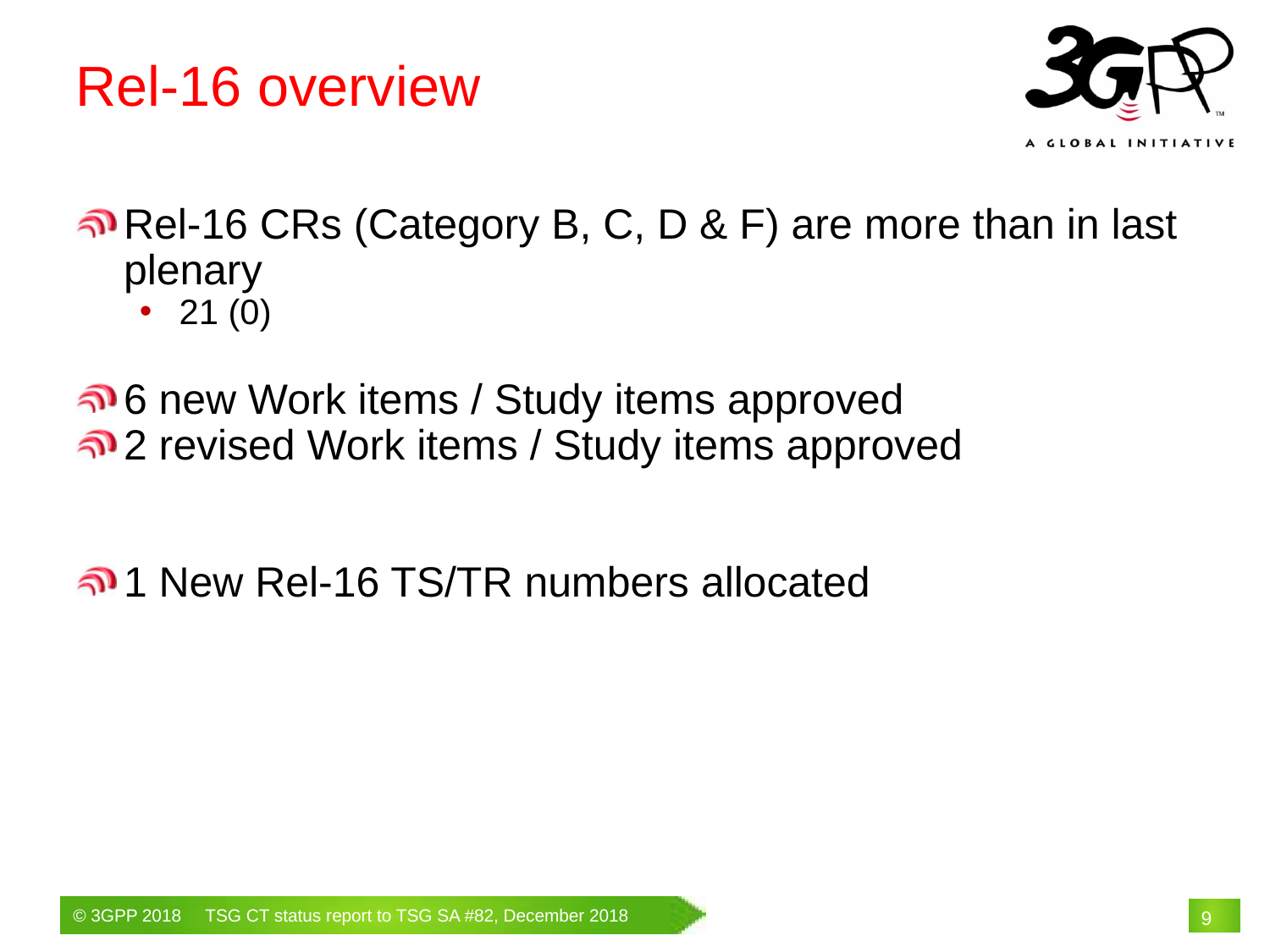

Rel-16 overview

Rel-16 CRs (Category B, C, D & F) are more than in last plenary
21 (0)

6 new Work items / Study items approved
2 revised Work items / Study items approved

1 New Rel-16 TS/TR numbers allocated

# 9